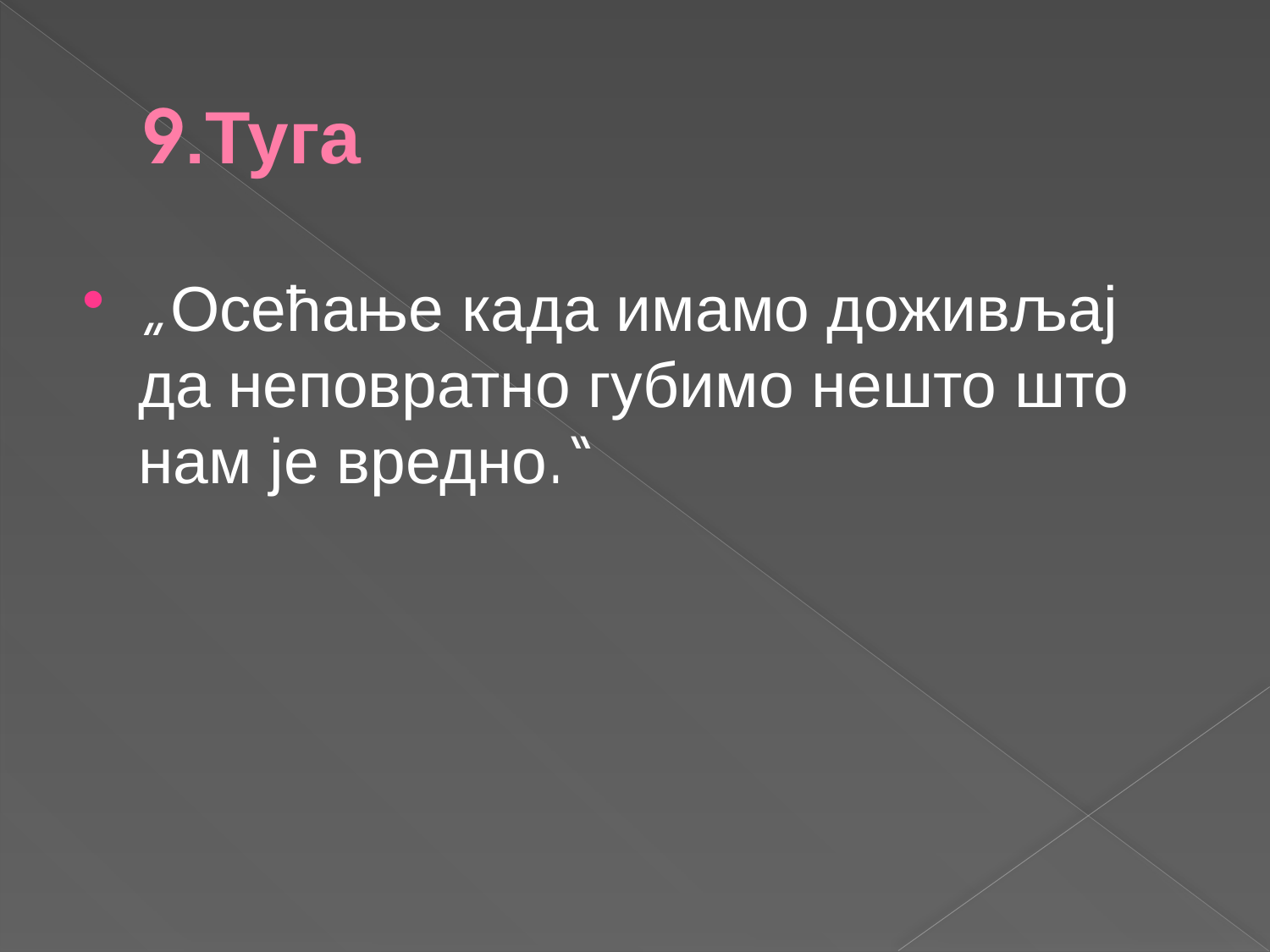

# 9.Туга
„Осећање када имамо доживљај да неповратно губимо нешто што нам је вредно.“